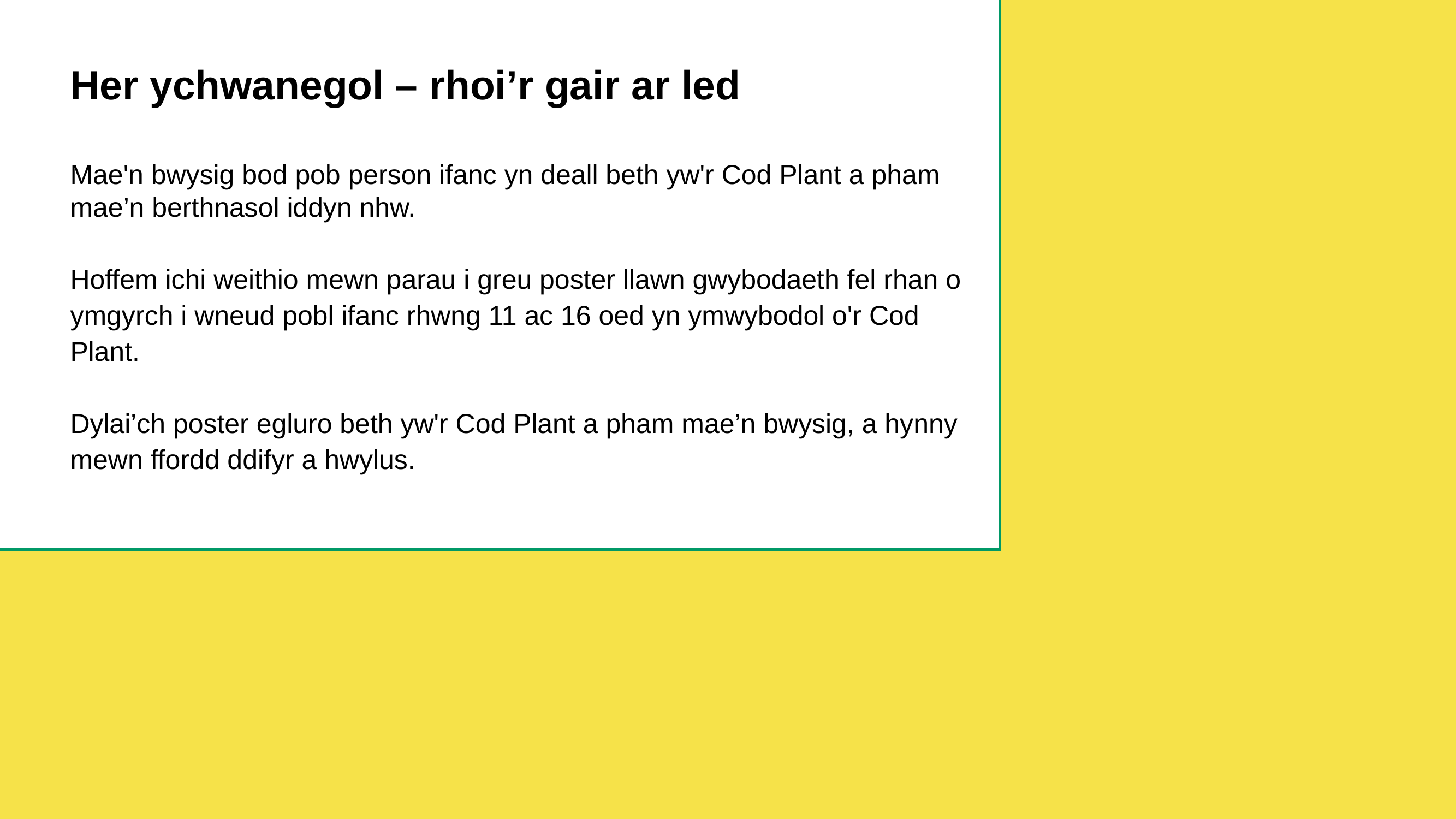

Extra challenge – spread the word
Her ychwanegol – rhoi’r gair ar led

Mae'n bwysig bod pob person ifanc yn deall beth yw'r Cod Plant a pham mae’n berthnasol iddyn nhw.

Hoffem ichi weithio mewn parau i greu poster llawn gwybodaeth fel rhan o ymgyrch i wneud pobl ifanc rhwng 11 ac 16 oed yn ymwybodol o'r Cod Plant.

Dylai’ch poster egluro beth yw'r Cod Plant a pham mae’n bwysig, a hynny mewn ffordd ddifyr a hwylus.